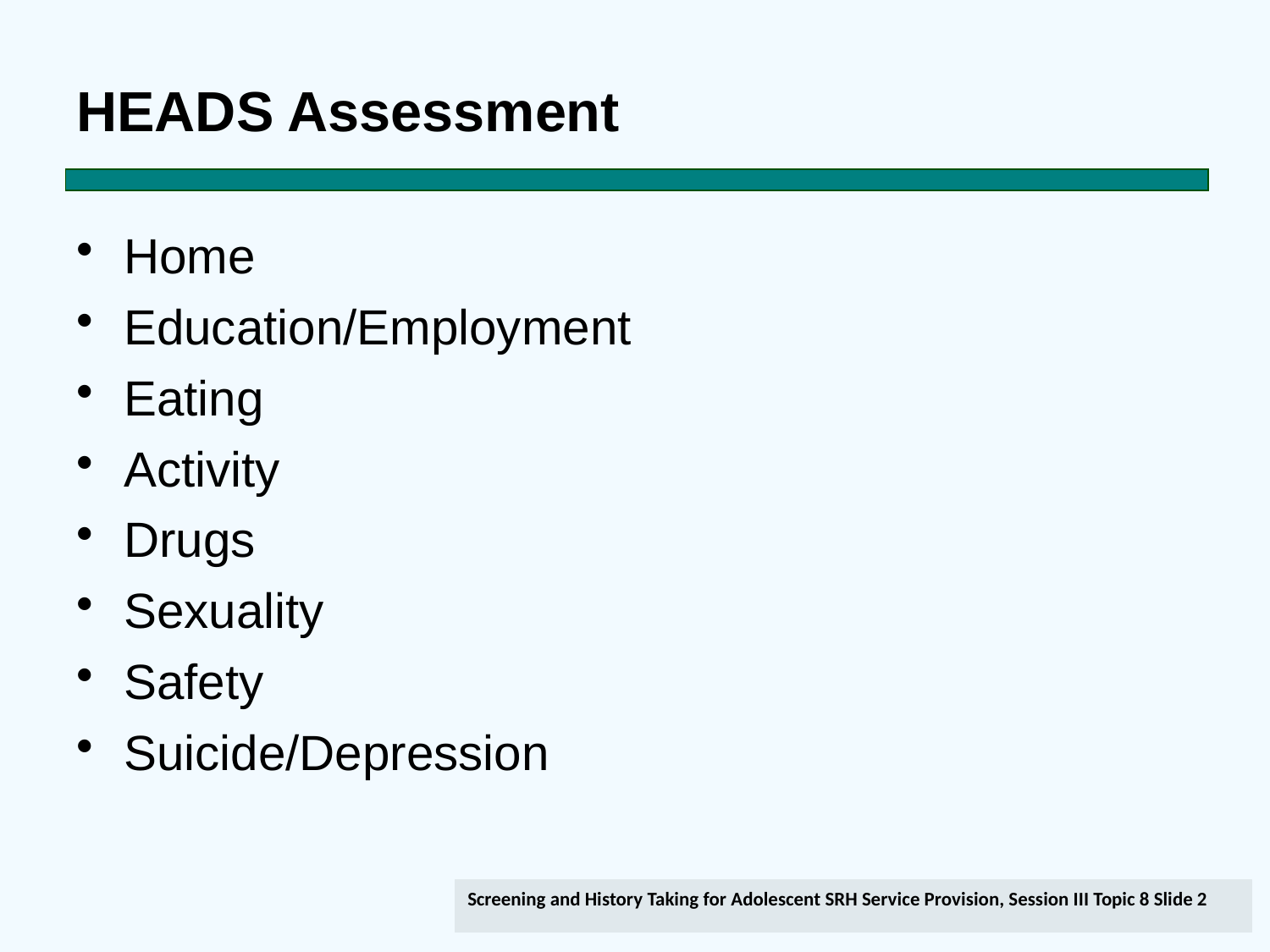

# HEADS Assessment
Home
Education/Employment
Eating
Activity
Drugs
Sexuality
Safety
Suicide/Depression
Screening and History Taking for Adolescent SRH Service Provision, Session III Topic 8 Slide 2